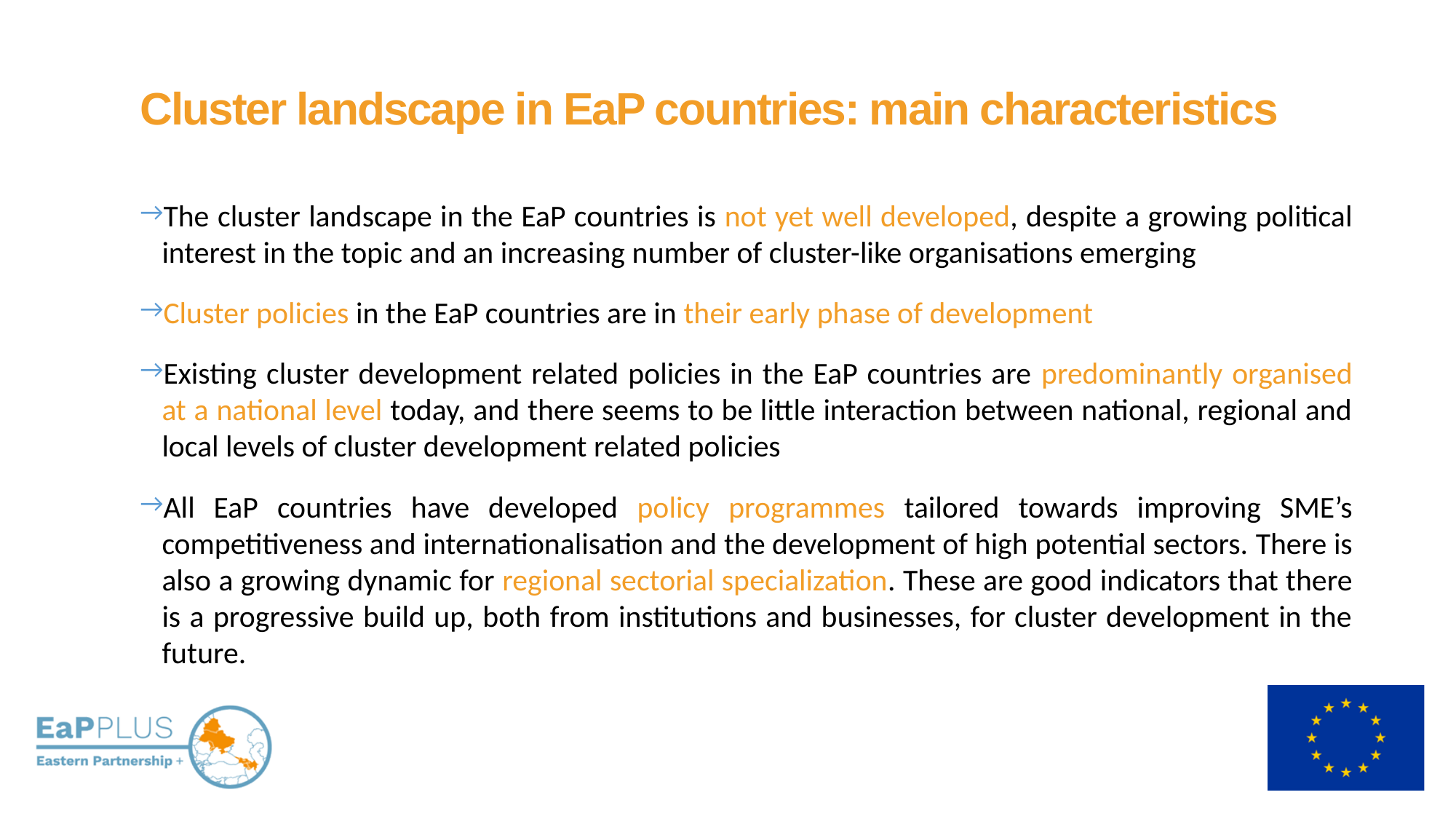

Cluster landscape in EaP countries: main characteristics
The cluster landscape in the EaP countries is not yet well developed, despite a growing political interest in the topic and an increasing number of cluster-like organisations emerging
Cluster policies in the EaP countries are in their early phase of development
Existing cluster development related policies in the EaP countries are predominantly organised at a national level today, and there seems to be little interaction between national, regional and local levels of cluster development related policies
All EaP countries have developed policy programmes tailored towards improving SME’s competitiveness and internationalisation and the development of high potential sectors. There is also a growing dynamic for regional sectorial specialization. These are good indicators that there is a progressive build up, both from institutions and businesses, for cluster development in the future.